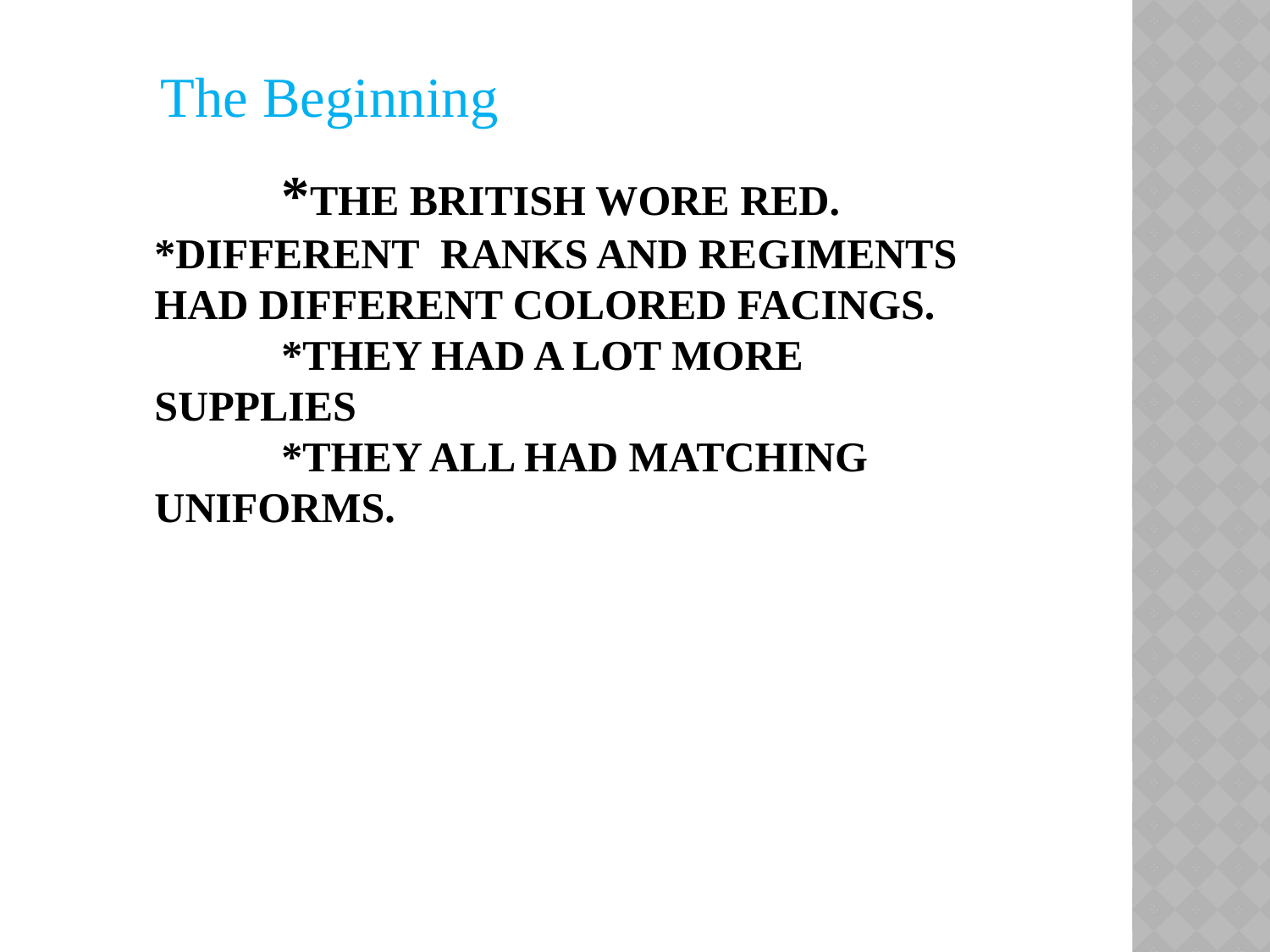

The Beginning
# *The British wore red. 	*Different  ranks and regiments had different colored facings. *They had a lot more supplies *they all had matching uniforms.